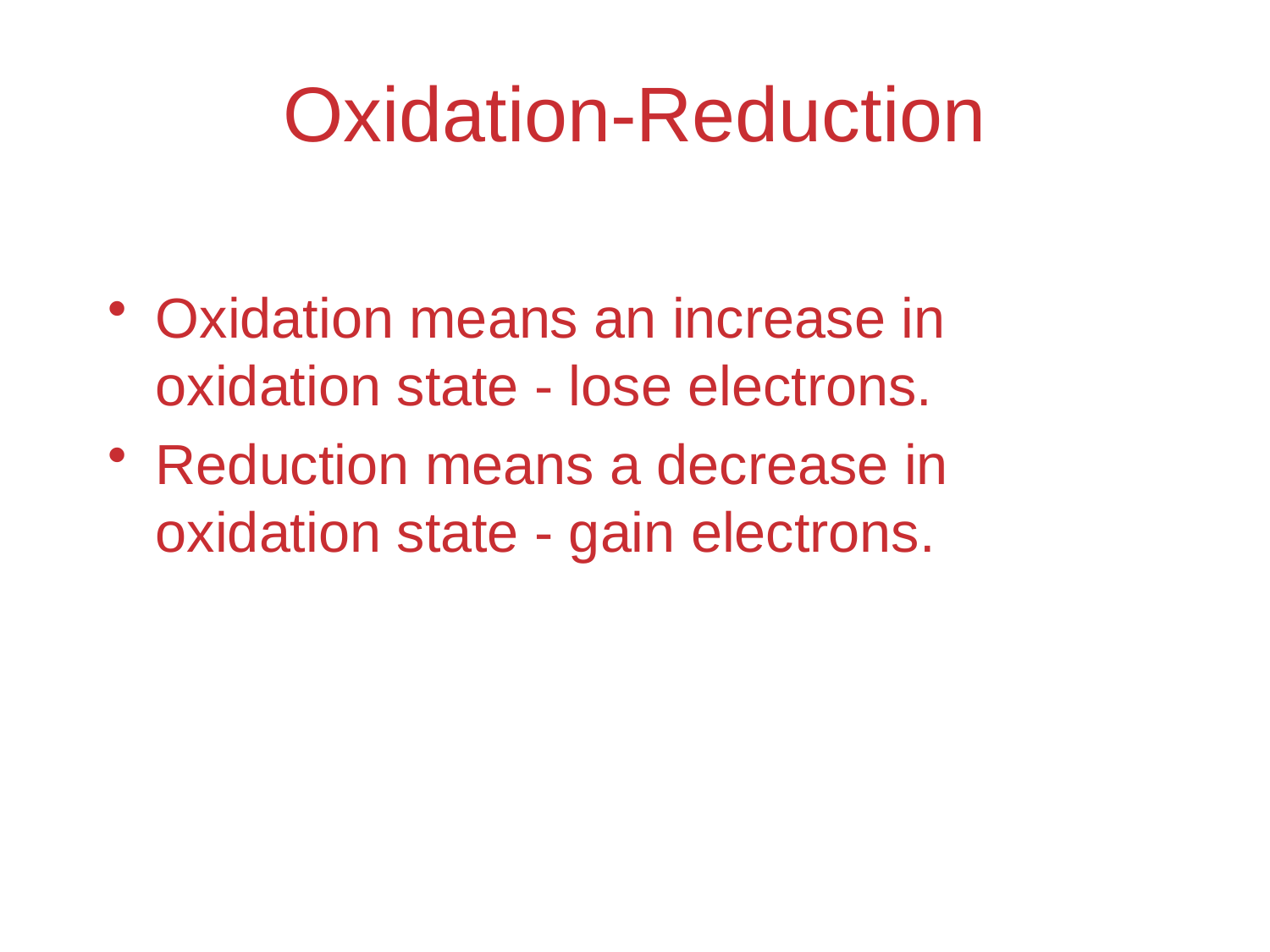

# Oxidation-Reduction
Oxidation means an increase in oxidation state - lose electrons.
Reduction means a decrease in oxidation state - gain electrons.